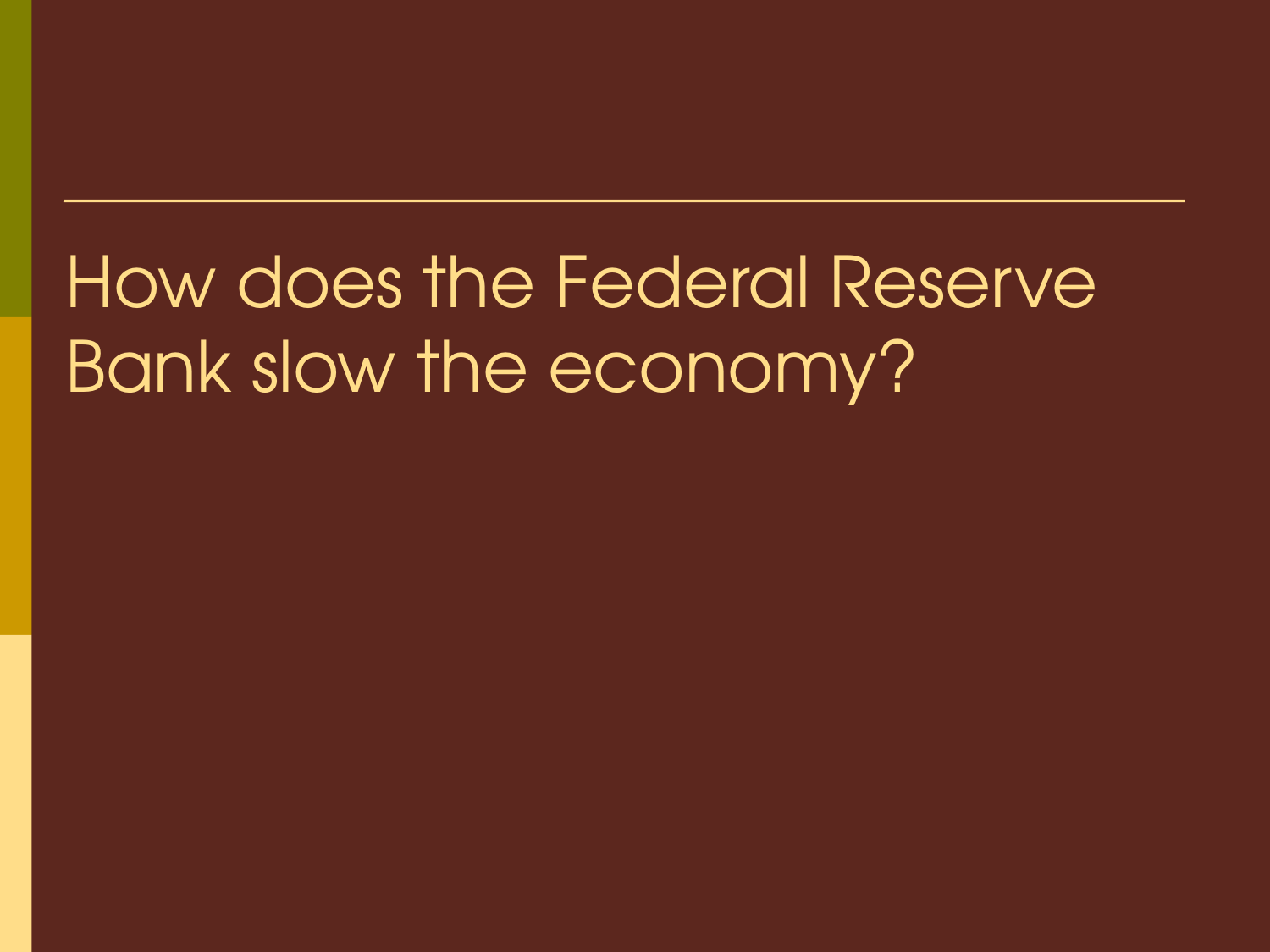

# How does the Federal Reserve Bank slow the economy?